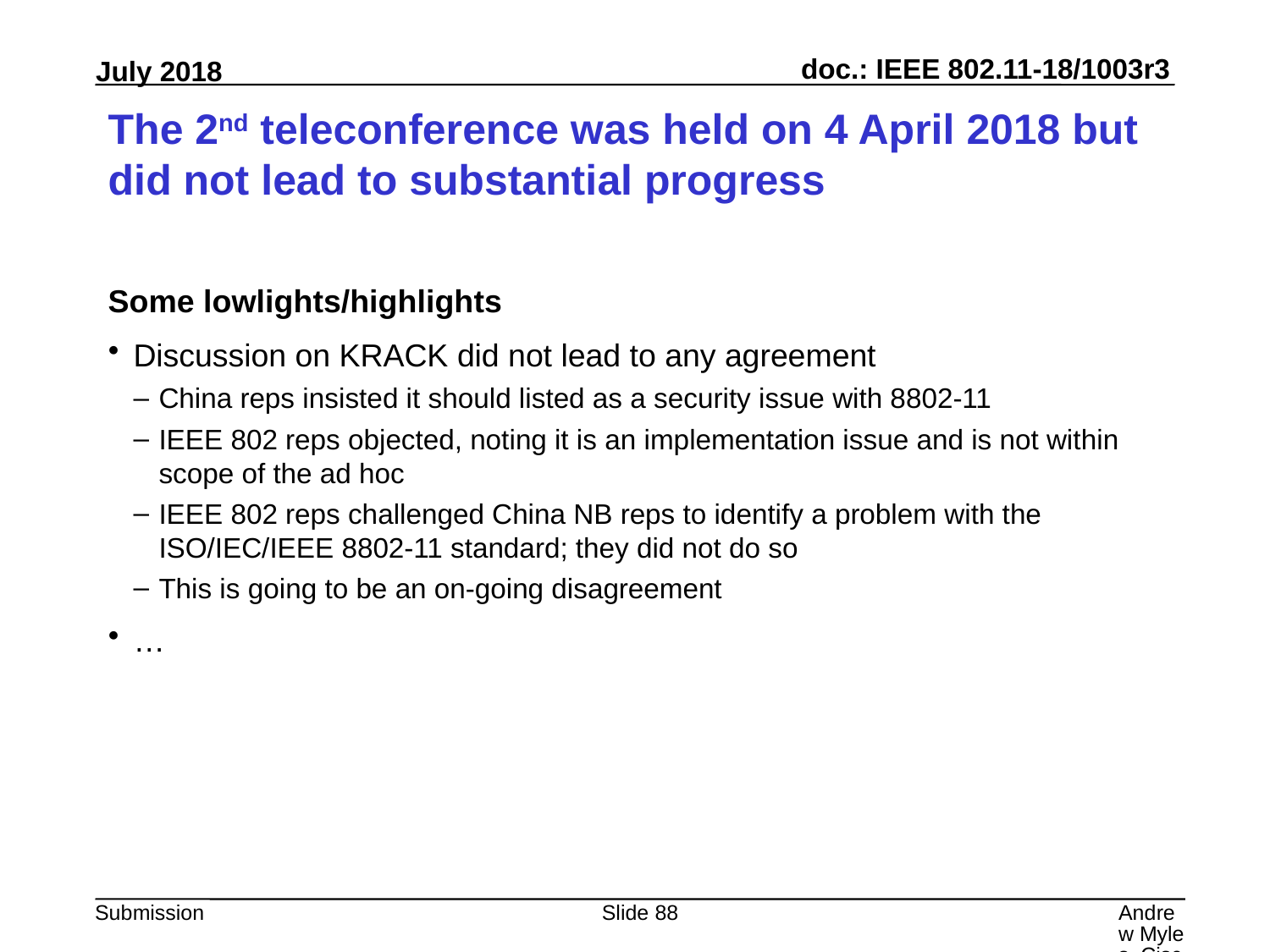

# The 2nd teleconference was held on 4 April 2018 but did not lead to substantial progress
Some lowlights/highlights
Discussion on KRACK did not lead to any agreement
China reps insisted it should listed as a security issue with 8802-11
IEEE 802 reps objected, noting it is an implementation issue and is not within scope of the ad hoc
IEEE 802 reps challenged China NB reps to identify a problem with the ISO/IEC/IEEE 8802-11 standard; they did not do so
This is going to be an on-going disagreement
…
Slide 88
Andrew Myles, Cisco